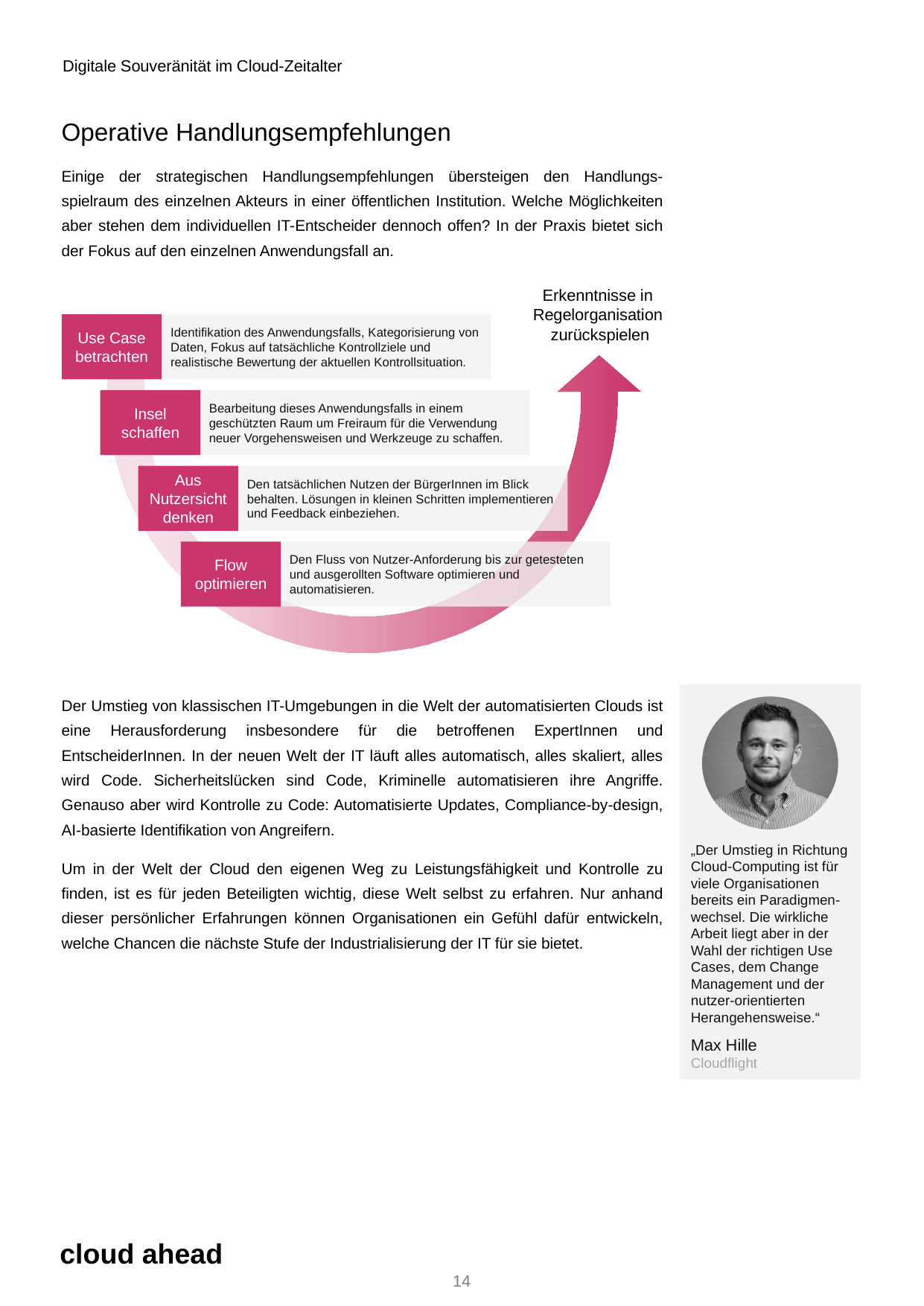

Operative Handlungsempfehlungen
Einige der strategischen Handlungsempfehlungen übersteigen den Handlungs-spielraum des einzelnen Akteurs in einer öffentlichen Institution. Welche Möglichkeiten aber stehen dem individuellen IT-Entscheider dennoch offen? In der Praxis bietet sich der Fokus auf den einzelnen Anwendungsfall an.

Erkenntnisse in
Regelorganisation
zurückspielen
Use Case betrachten
Identifikation des Anwendungsfalls, Kategorisierung von Daten, Fokus auf tatsächliche Kontrollziele und realistische Bewertung der aktuellen Kontrollsituation.
Insel schaffen
Bearbeitung dieses Anwendungsfalls in einem geschützten Raum um Freiraum für die Verwendung neuer Vorgehensweisen und Werkzeuge zu schaffen.
Aus Nutzersicht denken
Den tatsächlichen Nutzen der BürgerInnen im Blick behalten. Lösungen in kleinen Schritten implementieren und Feedback einbeziehen.
Flow optimieren
Den Fluss von Nutzer-Anforderung bis zur getesteten und ausgerollten Software optimieren und automatisieren.

Der Umstieg von klassischen IT-Umgebungen in die Welt der automatisierten Clouds ist eine Herausforderung insbesondere für die betroffenen ExpertInnen und EntscheiderInnen. In der neuen Welt der IT läuft alles automatisch, alles skaliert, alles wird Code. Sicherheitslücken sind Code, Kriminelle automatisieren ihre Angriffe. Genauso aber wird Kontrolle zu Code: Automatisierte Updates, Compliance-by-design, AI-basierte Identifikation von Angreifern.
Um in der Welt der Cloud den eigenen Weg zu Leistungsfähigkeit und Kontrolle zu finden, ist es für jeden Beteiligten wichtig, diese Welt selbst zu erfahren. Nur anhand dieser persönlicher Erfahrungen können Organisationen ein Gefühl dafür entwickeln, welche Chancen die nächste Stufe der Industrialisierung der IT für sie bietet.
„Der Umstieg in Richtung Cloud-Computing ist für viele Organisationen bereits ein Paradigmen-wechsel. Die wirkliche Arbeit liegt aber in der Wahl der richtigen Use Cases, dem Change Management und der nutzer-orientierten Herangehensweise.“
Max Hille
Cloudflight

14